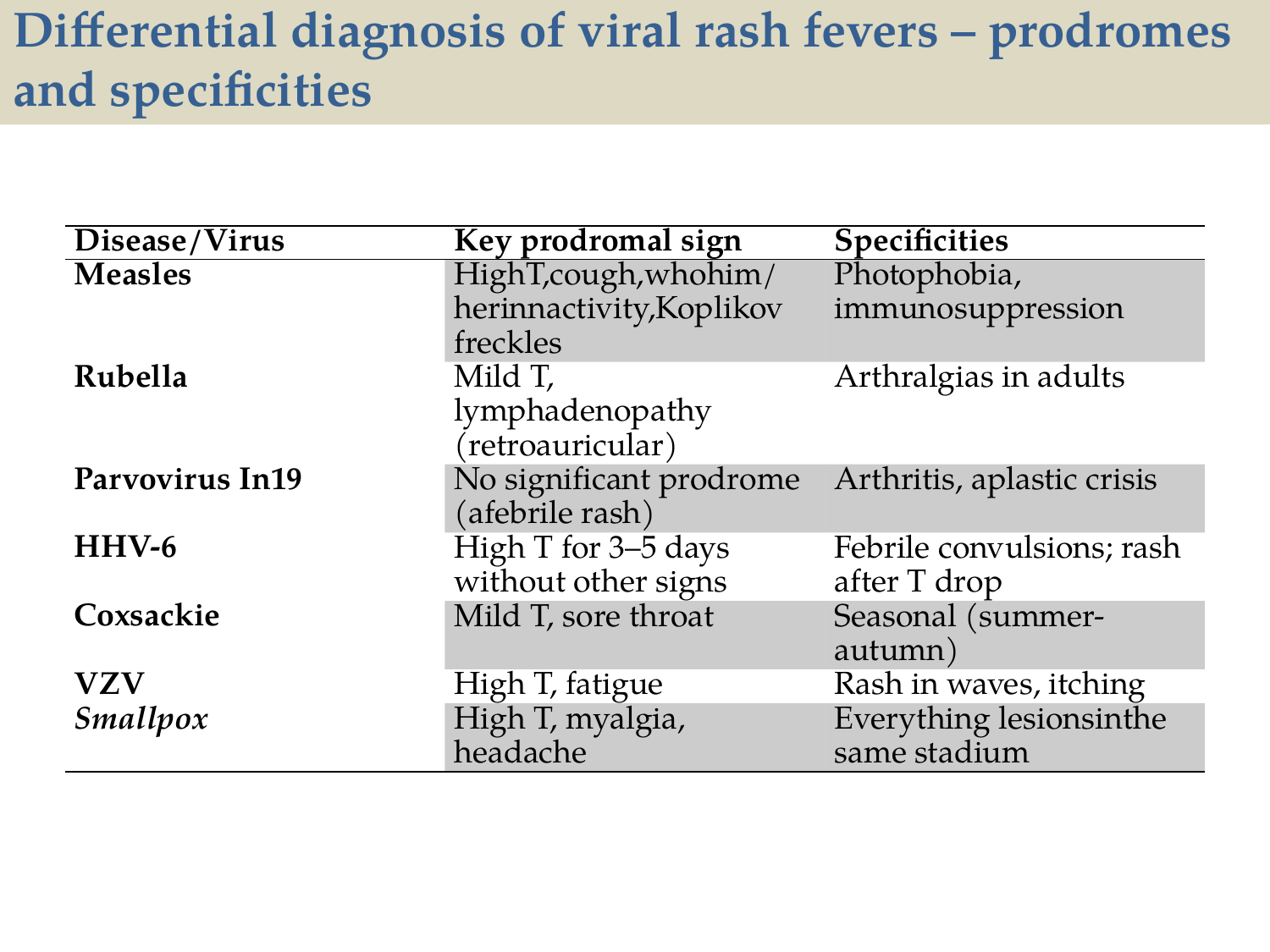

# Differential diagnosis of viral rash fevers – prodromes and specificities
| Disease/Virus | Key prodromal sign | Specificities |
| --- | --- | --- |
| Measles | HighT,cough,whohim/herinnactivity,Koplikov freckles | Photophobia, immunosuppression |
| Rubella | Mild T, lymphadenopathy (retroauricular) | Arthralgias in adults |
| Parvovirus In19 | No significant prodrome (afebrile rash) | Arthritis, aplastic crisis |
| HHV-6 | High T for 3–5 days without other signs | Febrile convulsions; rash after T drop |
| Coxsackie | Mild T, sore throat | Seasonal (summer-autumn) |
| VZV | High T, fatigue | Rash in waves, itching |
| Smallpox | High T, myalgia, headache | Everything lesionsinthe same stadium |